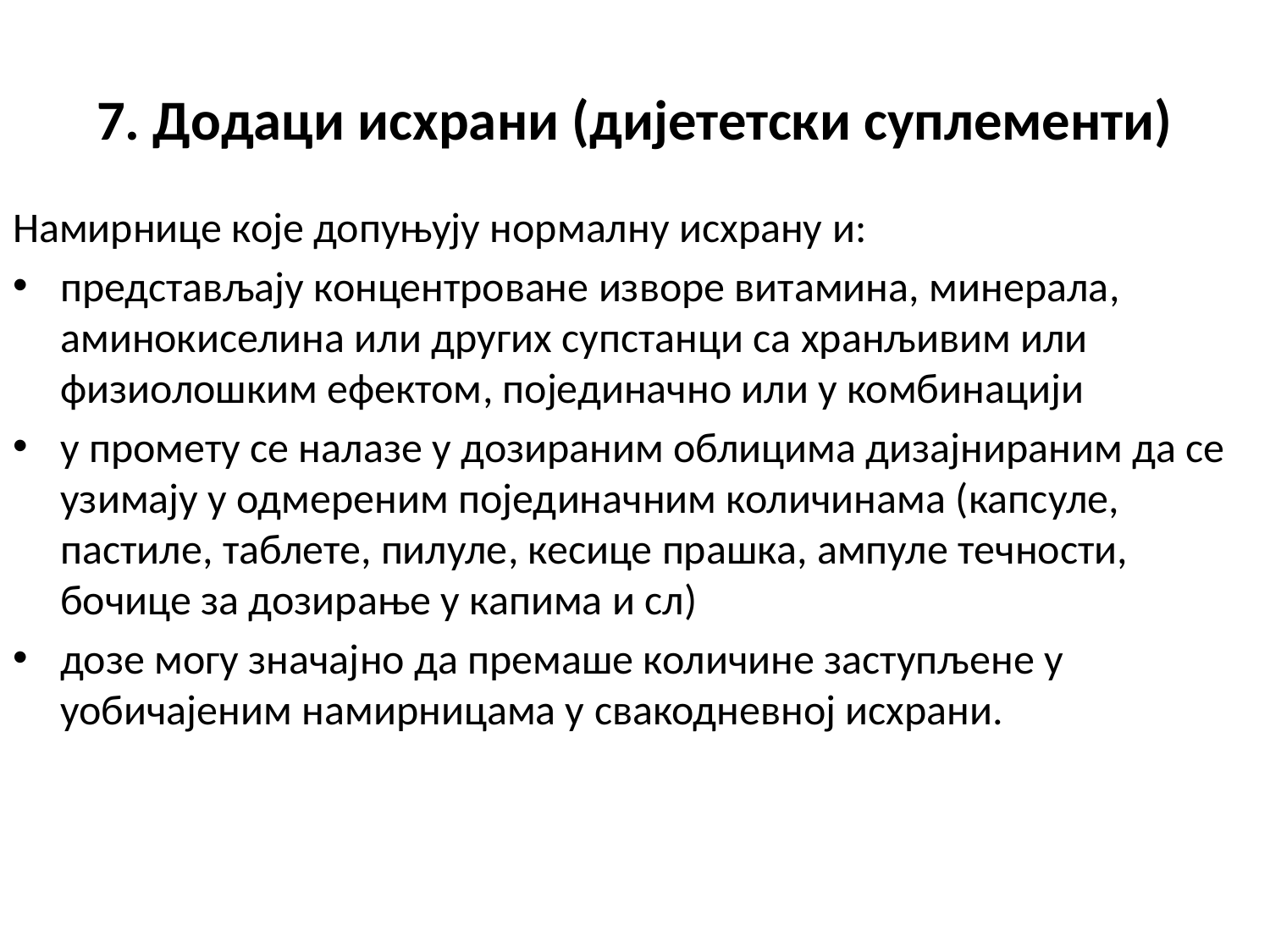

7. Додаци исхрани (дијететски суплементи)
Намирнице које допуњују нормалну исхрану и:
представљају концентроване изворе витамина, минерала, аминокиселина или других супстанци са хранљивим или физиолошким ефектом, појединачно или у комбинацији
у промету се налазе у дозираним облицима дизајнираним да се узимају у одмереним појединачним количинама (капсуле, пастиле, таблете, пилуле, кесице прашка, ампуле течности, бочице за дозирање у капима и сл)
дозе могу значајно да премаше количине заступљене у уобичајеним намирницама у свакодневној исхрани.